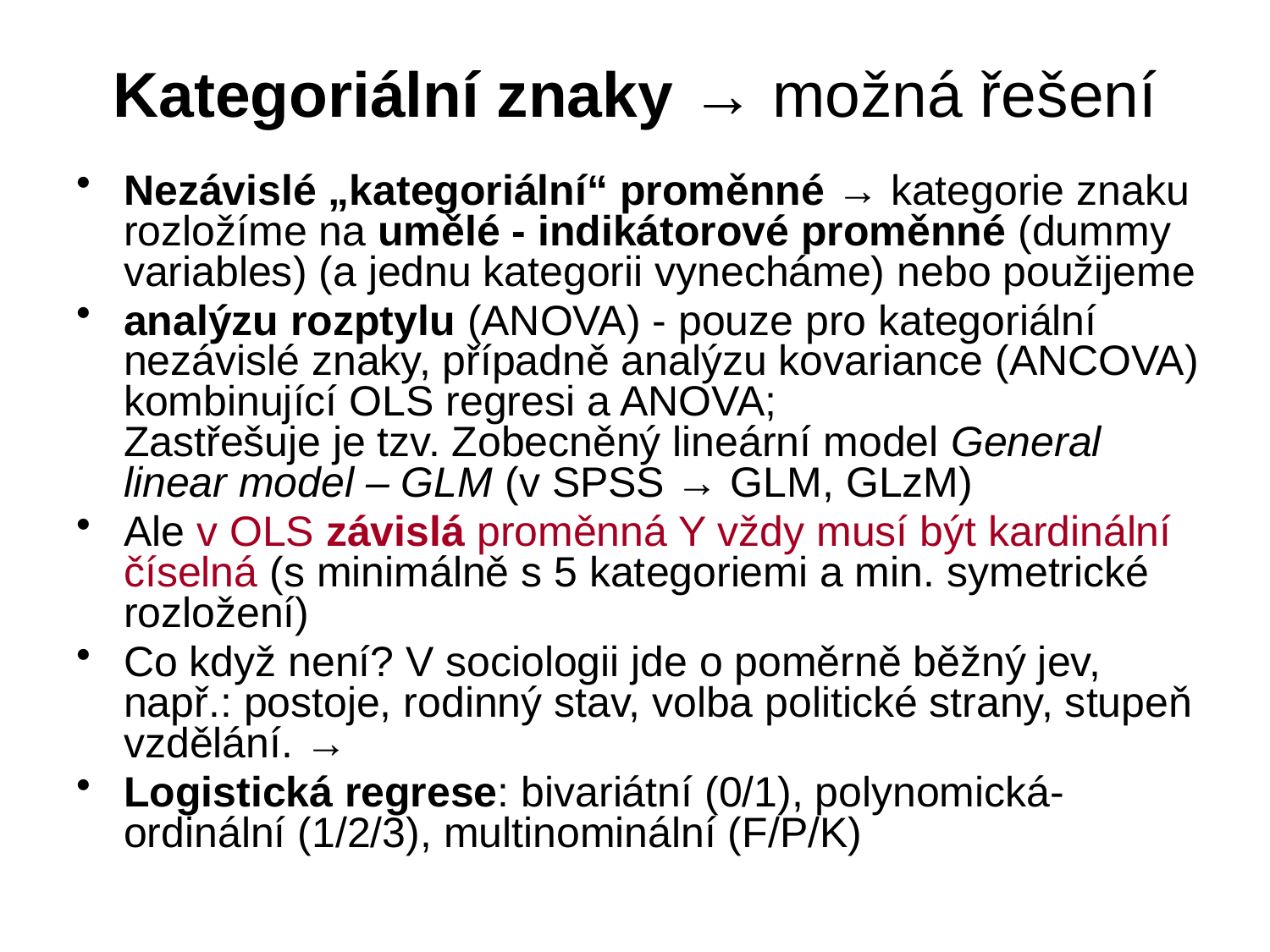

# Kategoriální znaky → možná řešení
Nezávislé „kategoriální“ proměnné → kategorie znaku rozložíme na umělé - indikátorové proměnné (dummy variables) (a jednu kategorii vynecháme) nebo použijeme
analýzu rozptylu (ANOVA) - pouze pro kategoriální nezávislé znaky, případně analýzu kovariance (ANCOVA) kombinující OLS regresi a ANOVA;
Zastřešuje je tzv. Zobecněný lineární model General linear model – GLM (v SPSS → GLM, GLzM)
Ale v OLS závislá proměnná Y vždy musí být kardinální číselná (s minimálně s 5 kategoriemi a min. symetrické rozložení)
Co když není? V sociologii jde o poměrně běžný jev, např.: postoje, rodinný stav, volba politické strany, stupeň vzdělání. →
Logistická regrese: bivariátní (0/1), polynomická-ordinální (1/2/3), multinominální (F/P/K)